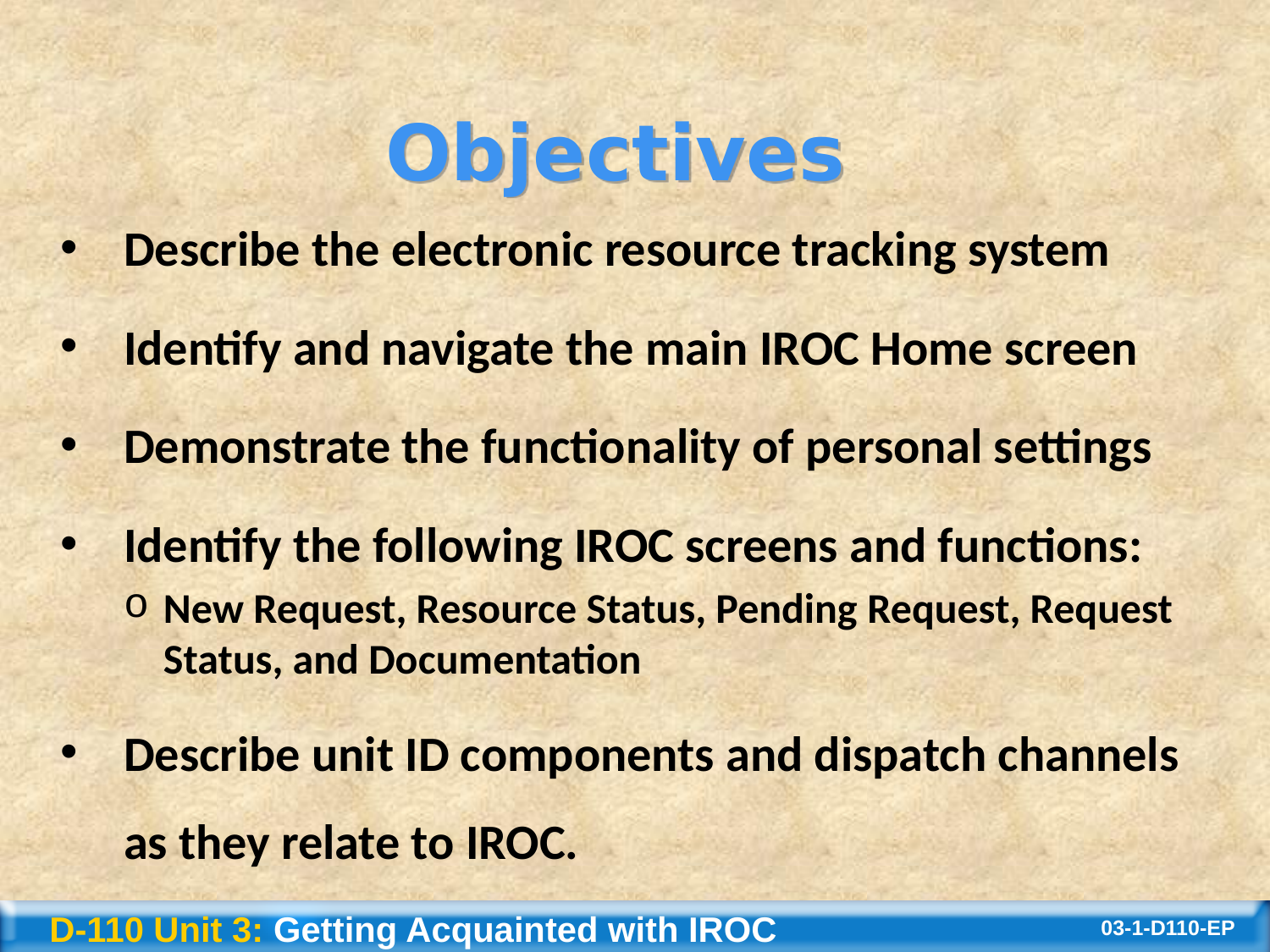

Objectives
Describe the electronic resource tracking system
Identify and navigate the main IROC Home screen
Demonstrate the functionality of personal settings
Identify the following IROC screens and functions:
New Request, Resource Status, Pending Request, Request Status, and Documentation
Describe unit ID components and dispatch channels as they relate to IROC.
D-110 Unit 3: Getting Acquainted with IROC
03-1-D110-EP